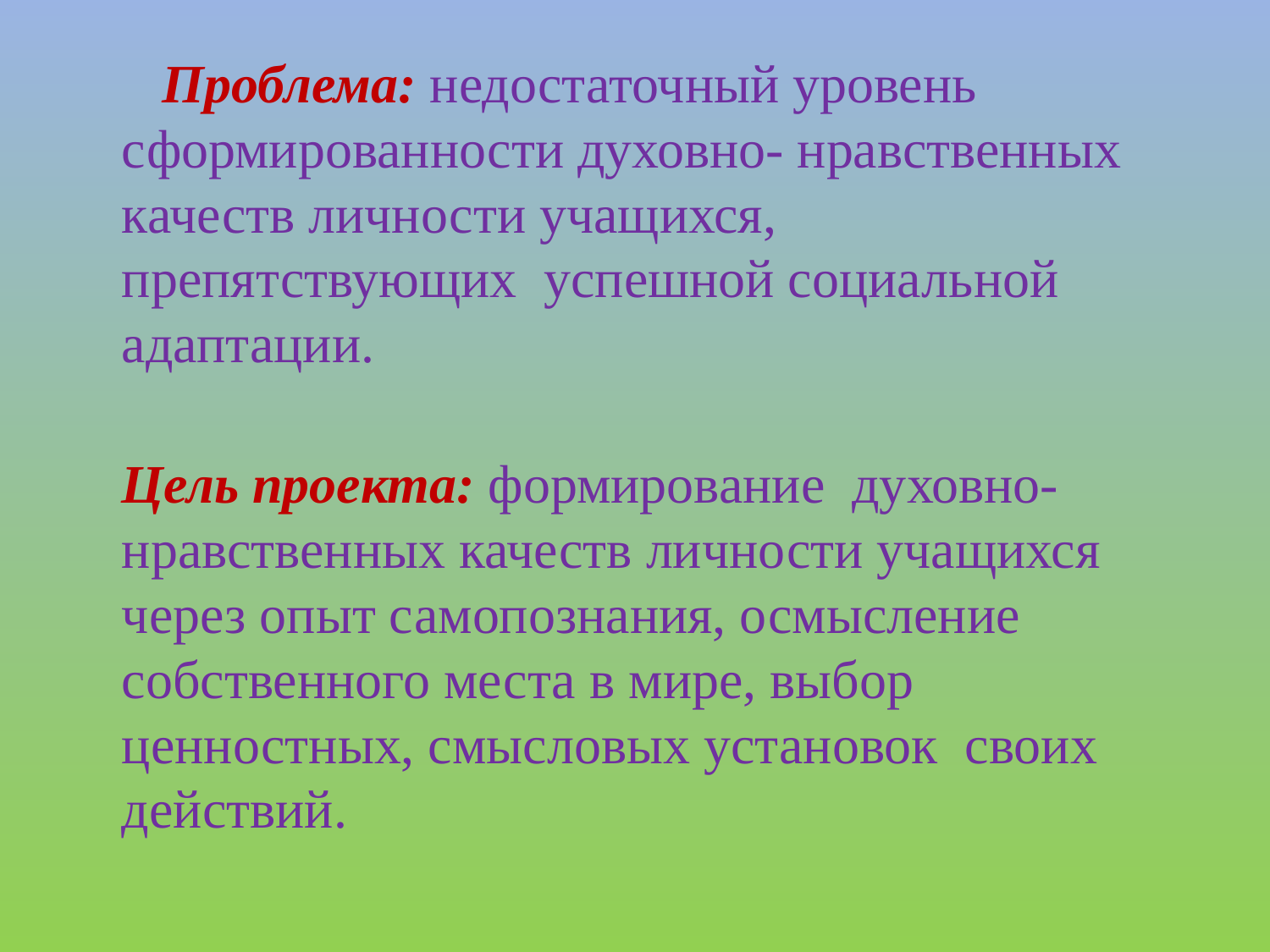

Проблема: недостаточный уровень сформированности духовно- нравственных качеств личности учащихся,   препятствующих  успешной социальной  адаптации.
		Цель проекта: формирование  духовно-нравственных качеств личности учащихся  через опыт самопознания, осмысление собственного места в мире, выбор ценностных, смысловых установок  своих  действий.